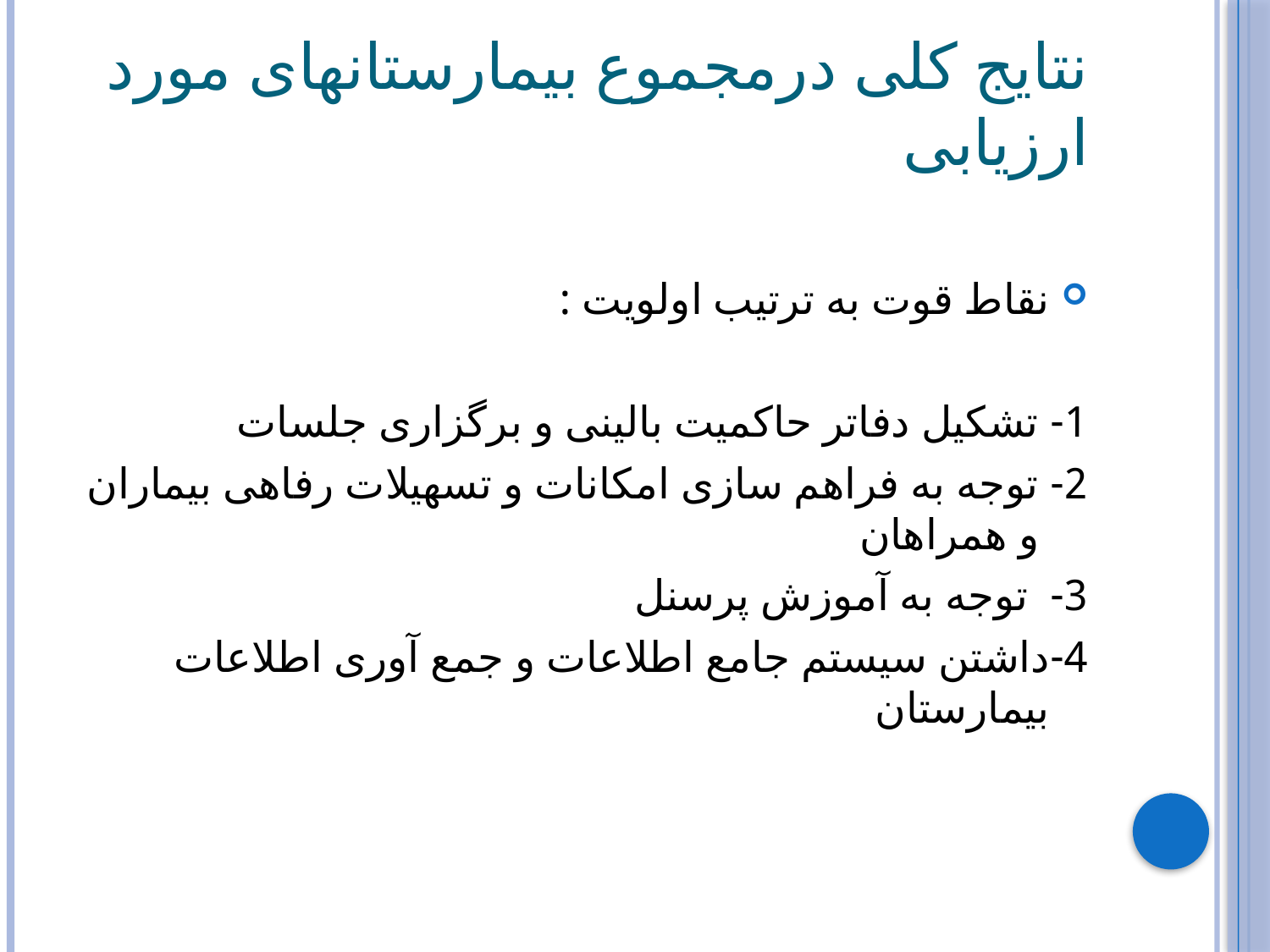

# نتایج کلی درمجموع بیمارستانهای مورد ارزیابی
نقاط قوت به ترتیب اولویت :

1- تشکیل دفاتر حاکمیت بالینی و برگزاری جلسات
2- توجه به فراهم سازی امکانات و تسهیلات رفاهی بیماران  و همراهان
3-  توجه به آموزش پرسنل
4-داشتن سیستم جامع اطلاعات و جمع آوری اطلاعات بیمارستان